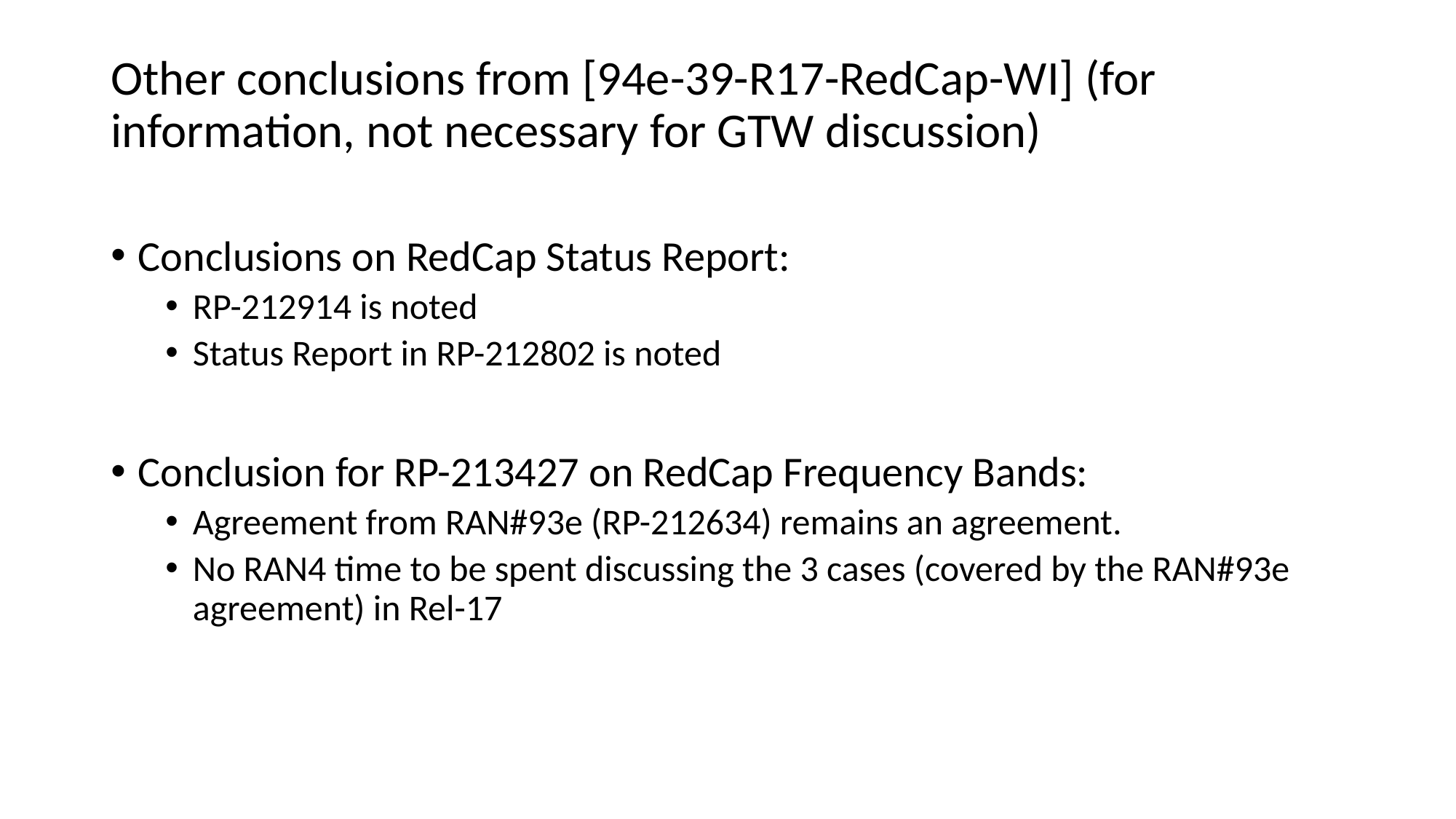

Other conclusions from [94e-39-R17-RedCap-WI] (for information, not necessary for GTW discussion)

Conclusions on RedCap Status Report:
RP-212914 is noted
Status Report in RP-212802 is noted

Conclusion for RP-213427 on RedCap Frequency Bands:
Agreement from RAN#93e (RP-212634) remains an agreement.
No RAN4 time to be spent discussing the 3 cases (covered by the RAN#93e agreement) in Rel-17